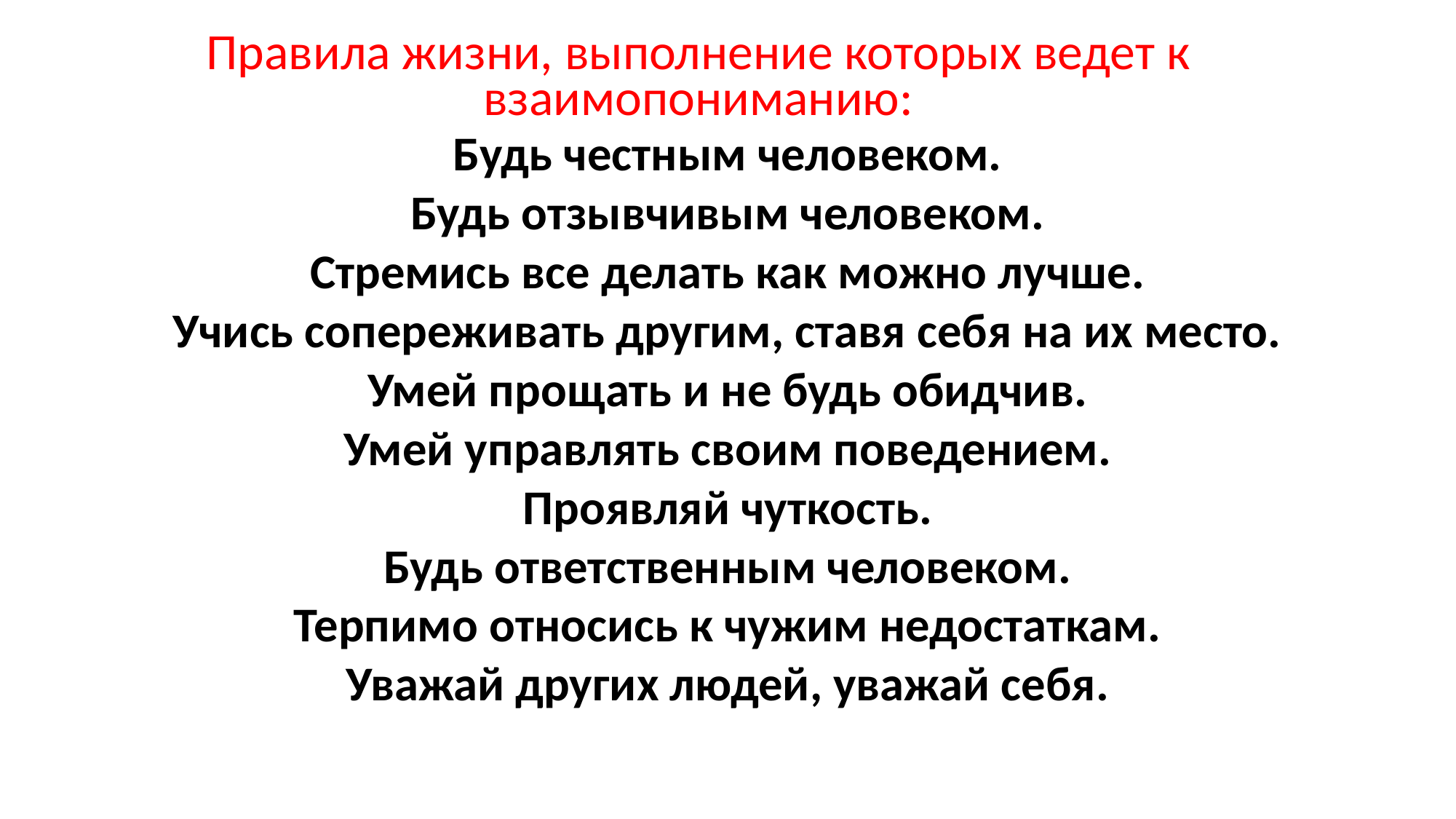

# Правила жизни, выполнение которых ведет к взаимопониманию:
Будь честным человеком.
Будь отзывчивым человеком.
Стремись все делать как можно лучше.
Учись сопереживать другим, ставя себя на их место.
Умей прощать и не будь обидчив.
Умей управлять своим поведением.
Проявляй чуткость.
Будь ответственным человеком.
Терпимо относись к чужим недостаткам.
Уважай других людей, уважай себя.